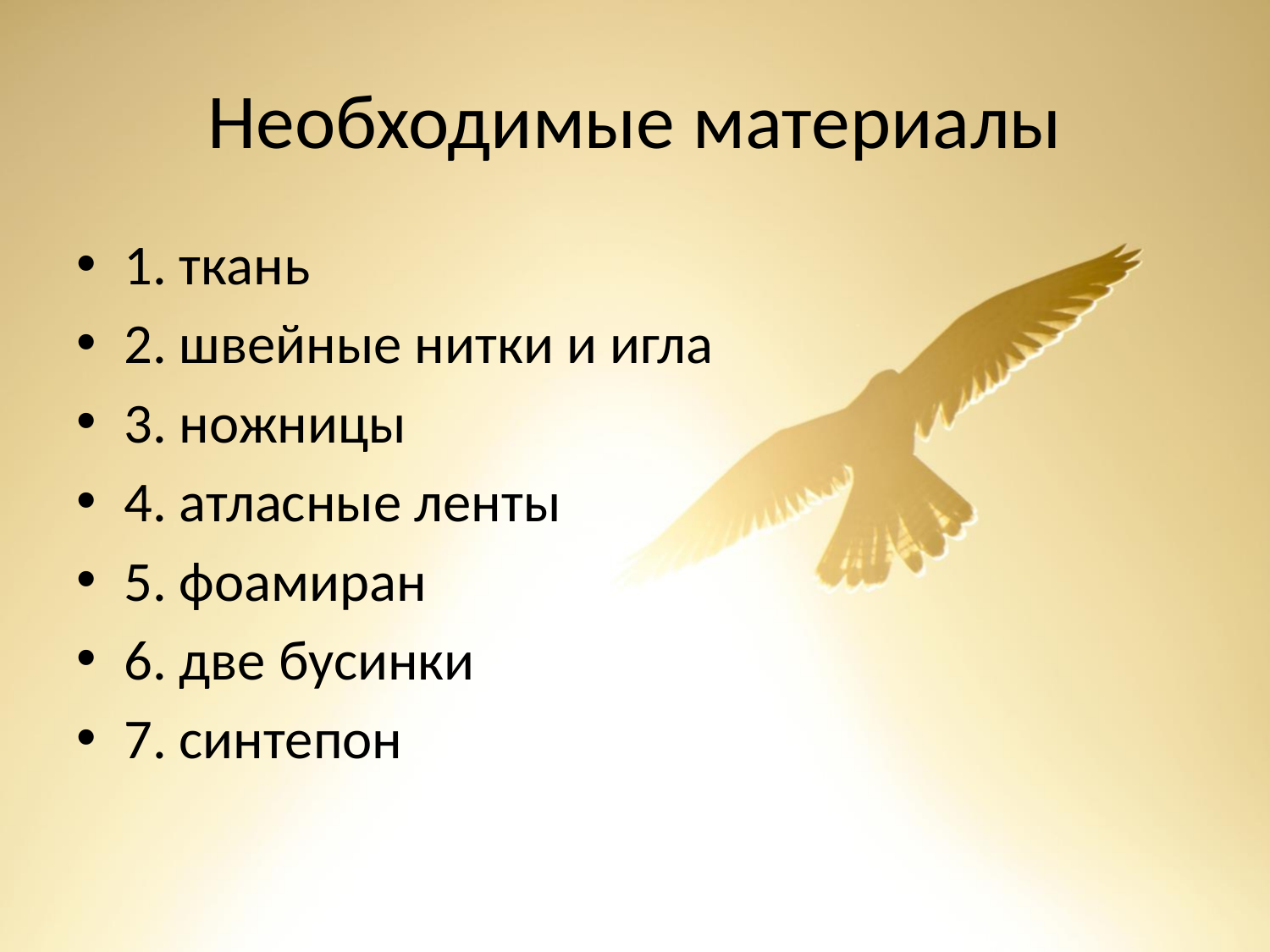

# Необходимые материалы
1. ткань
2. швейные нитки и игла
3. ножницы
4. атласные ленты
5. фоамиран
6. две бусинки
7. синтепон